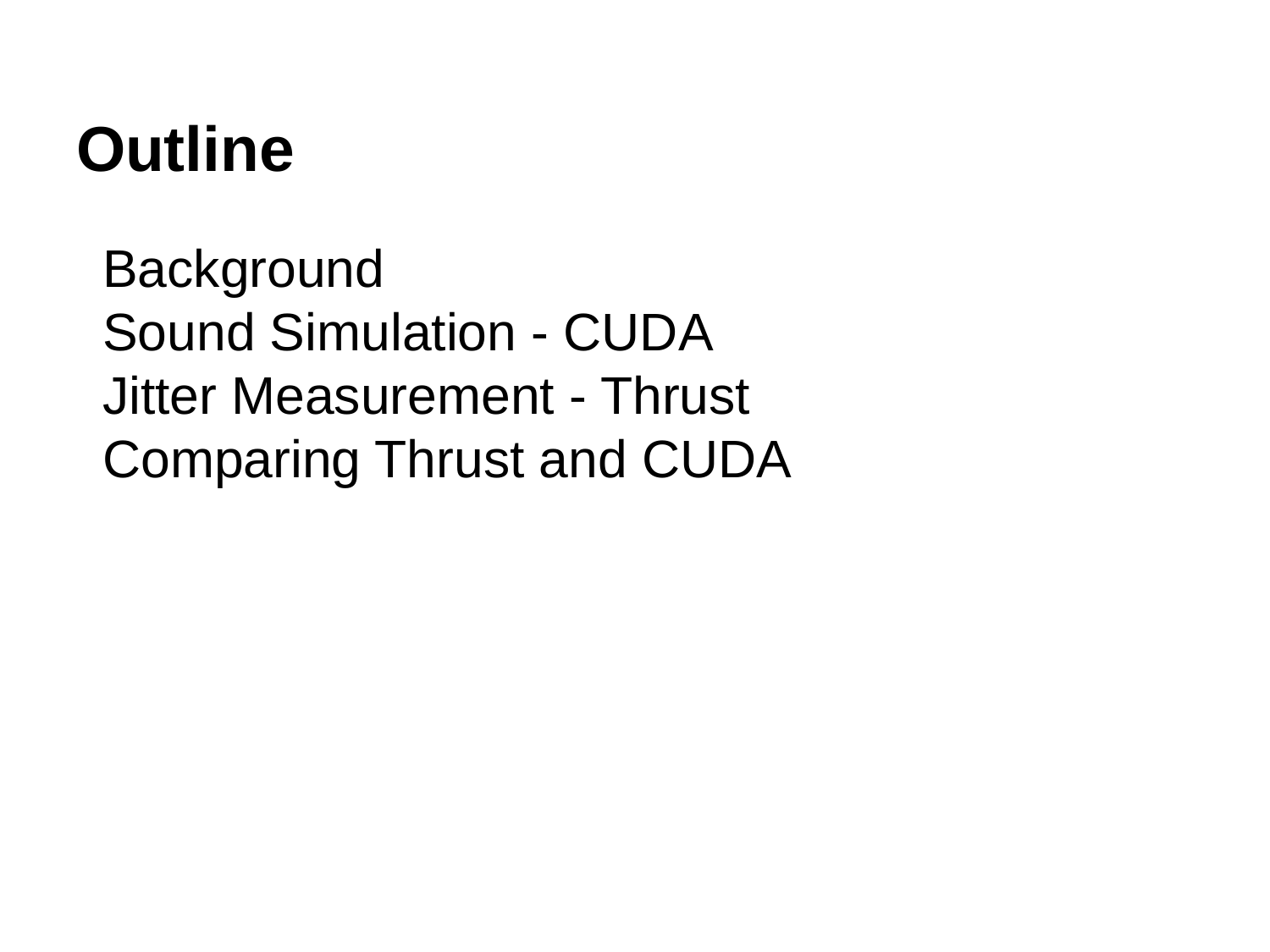

# Outline
Background
Sound Simulation - CUDA
Jitter Measurement - Thrust
Comparing Thrust and CUDA